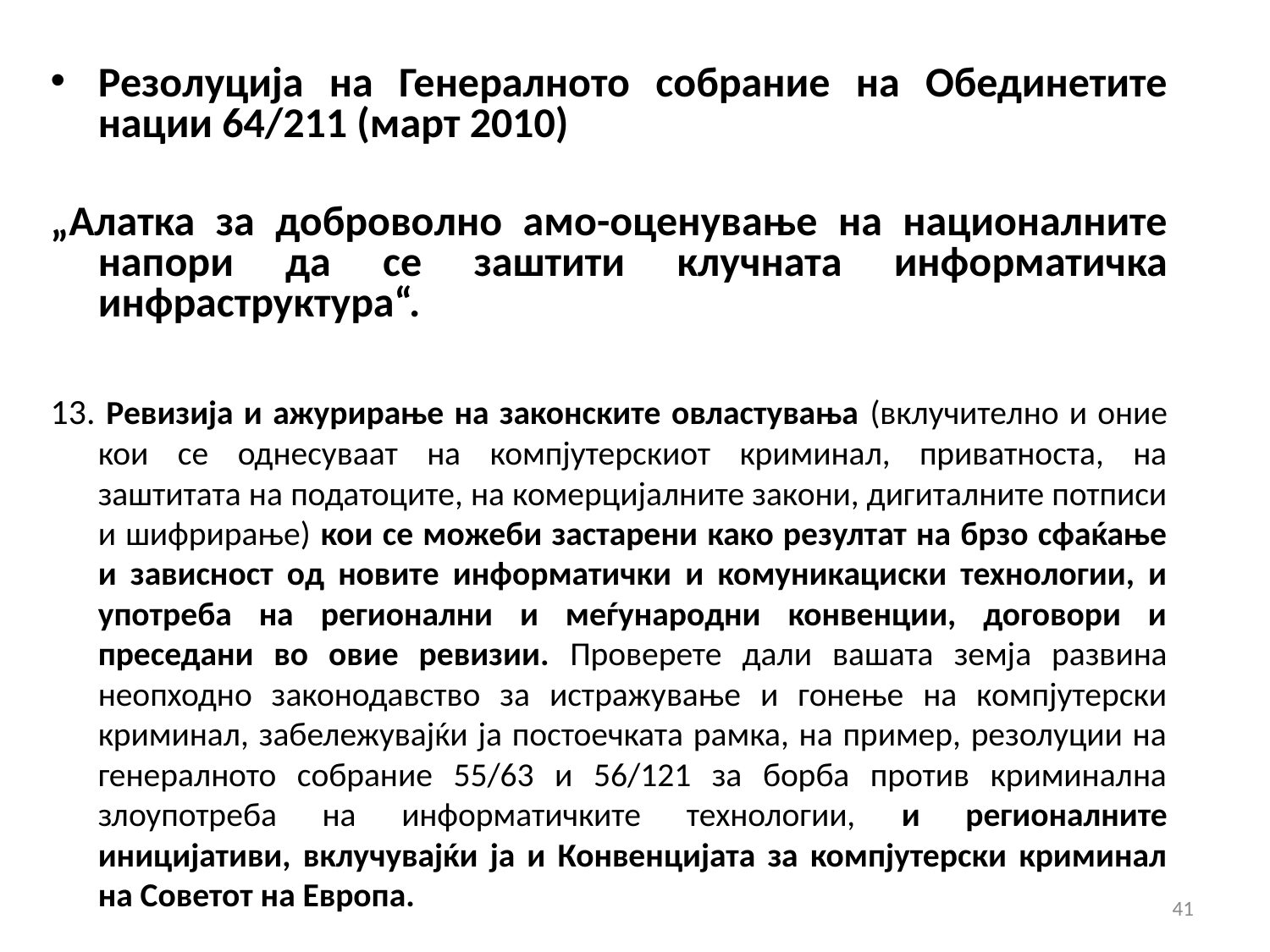

Резолуција на Генералното собрание на Обединетите нации 64/211 (март 2010)

„Алатка за доброволно амо-оценување на националните напори да се заштити клучната информатичка инфраструктура“.

13. Ревизија и ажурирање на законските овластувања (вклучително и оние кои се однесуваат на компјутерскиот криминал, приватноста, на заштитата на податоците, на комерцијалните закони, дигиталните потписи и шифрирање) кои се можеби застарени како резултат на брзо сфаќање и зависност од новите информатички и комуникациски технологии, и употреба на регионални и меѓународни конвенции, договори и преседани во овие ревизии. Проверете дали вашата земја развина неопходно законодавство за истражување и гонење на компјутерски криминал, забележувајќи ја постоечката рамка, на пример, резолуции на генералното собрание 55/63 и 56/121 за борба против криминална злоупотреба на информатичките технологии, и регионалните иницијативи, вклучувајќи ја и Конвенцијата за компјутерски криминал на Советот на Европа.

41